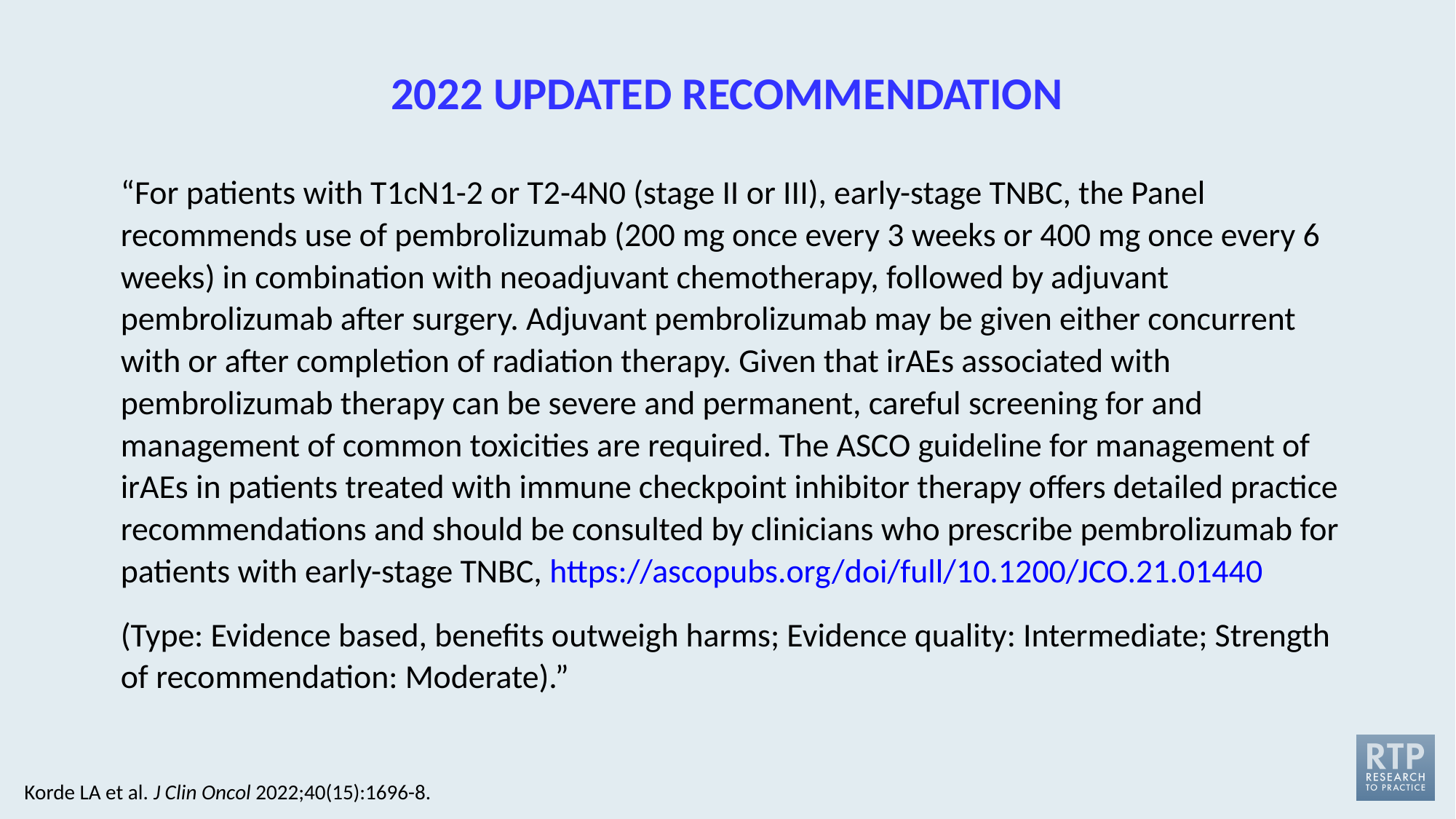

# 2022 UPDATED RECOMMENDATION
“For patients with T1cN1-2 or T2-4N0 (stage II or III), early-stage TNBC, the Panel recommends use of pembrolizumab (200 mg once every 3 weeks or 400 mg once every 6 weeks) in combination with neoadjuvant chemotherapy, followed by adjuvant pembrolizumab after surgery. Adjuvant pembrolizumab may be given either concurrent with or after completion of radiation therapy. Given that irAEs associated with pembrolizumab therapy can be severe and permanent, careful screening for and management of common toxicities are required. The ASCO guideline for management of irAEs in patients treated with immune checkpoint inhibitor therapy offers detailed practice recommendations and should be consulted by clinicians who prescribe pembrolizumab for patients with early-stage TNBC, https://ascopubs.org/doi/full/10.1200/JCO.21.01440
(Type: Evidence based, benefits outweigh harms; Evidence quality: Intermediate; Strength of recommendation: Moderate).”

Korde LA et al. J Clin Oncol 2022;40(15):1696-8.